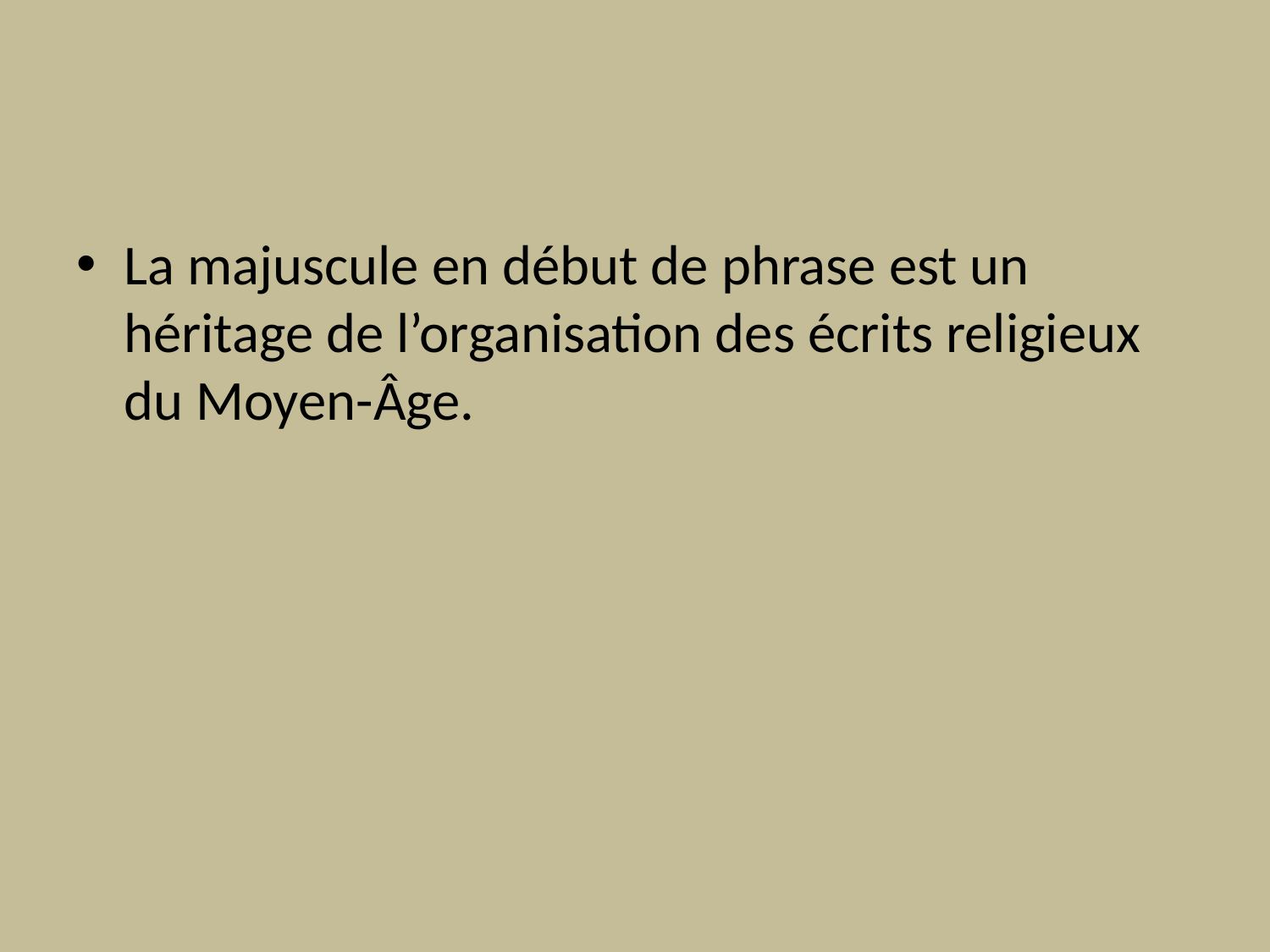

#
La majuscule en début de phrase est un héritage de l’organisation des écrits religieux du Moyen-Âge.